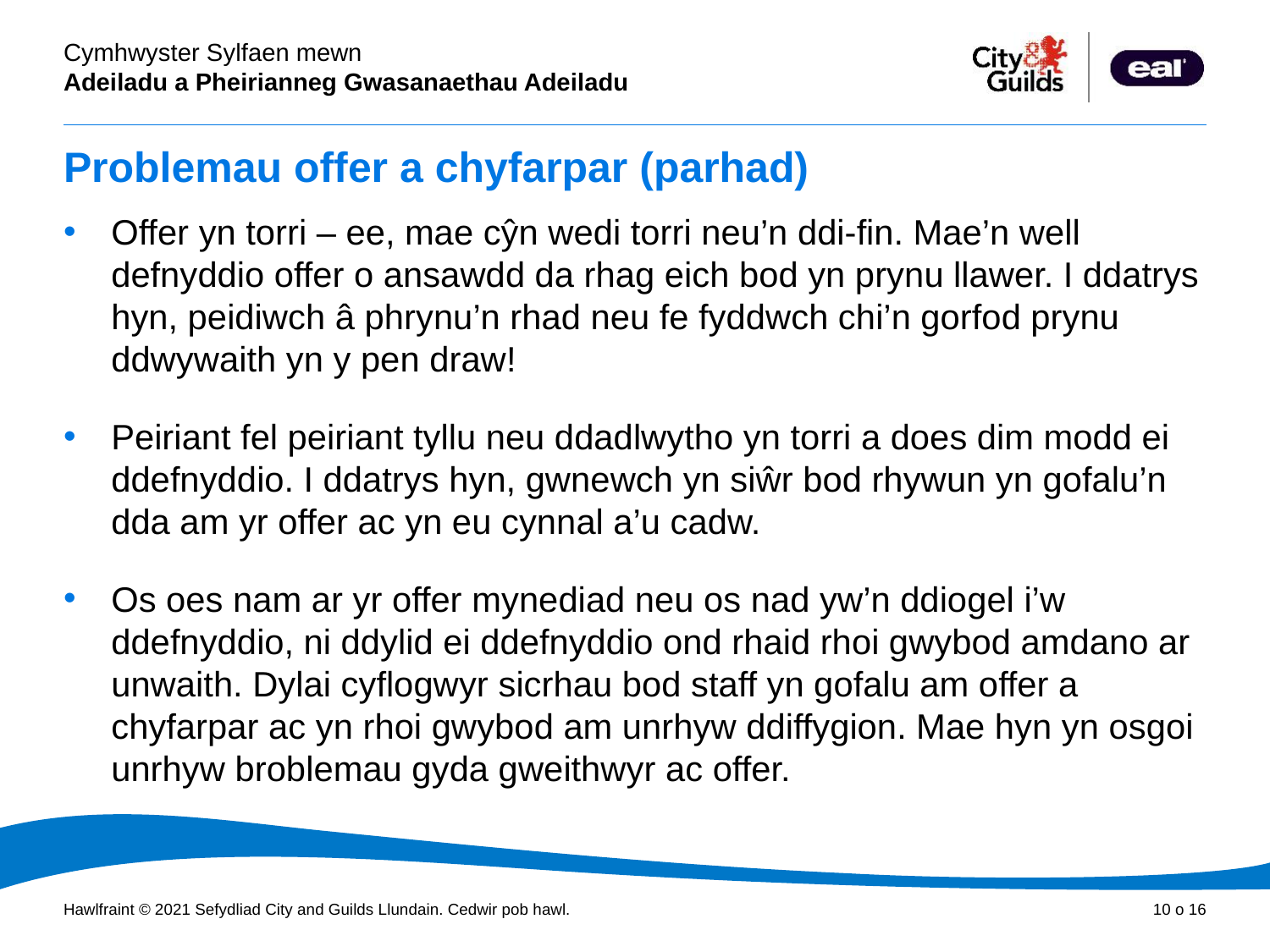

# Problemau offer a chyfarpar (parhad)
Offer yn torri – ee, mae cŷn wedi torri neu’n ddi-fin. Mae’n well defnyddio offer o ansawdd da rhag eich bod yn prynu llawer. I ddatrys hyn, peidiwch â phrynu’n rhad neu fe fyddwch chi’n gorfod prynu ddwywaith yn y pen draw!
Peiriant fel peiriant tyllu neu ddadlwytho yn torri a does dim modd ei ddefnyddio. I ddatrys hyn, gwnewch yn siŵr bod rhywun yn gofalu’n dda am yr offer ac yn eu cynnal a’u cadw.
Os oes nam ar yr offer mynediad neu os nad yw’n ddiogel i’w ddefnyddio, ni ddylid ei ddefnyddio ond rhaid rhoi gwybod amdano ar unwaith. Dylai cyflogwyr sicrhau bod staff yn gofalu am offer a chyfarpar ac yn rhoi gwybod am unrhyw ddiffygion. Mae hyn yn osgoi unrhyw broblemau gyda gweithwyr ac offer.